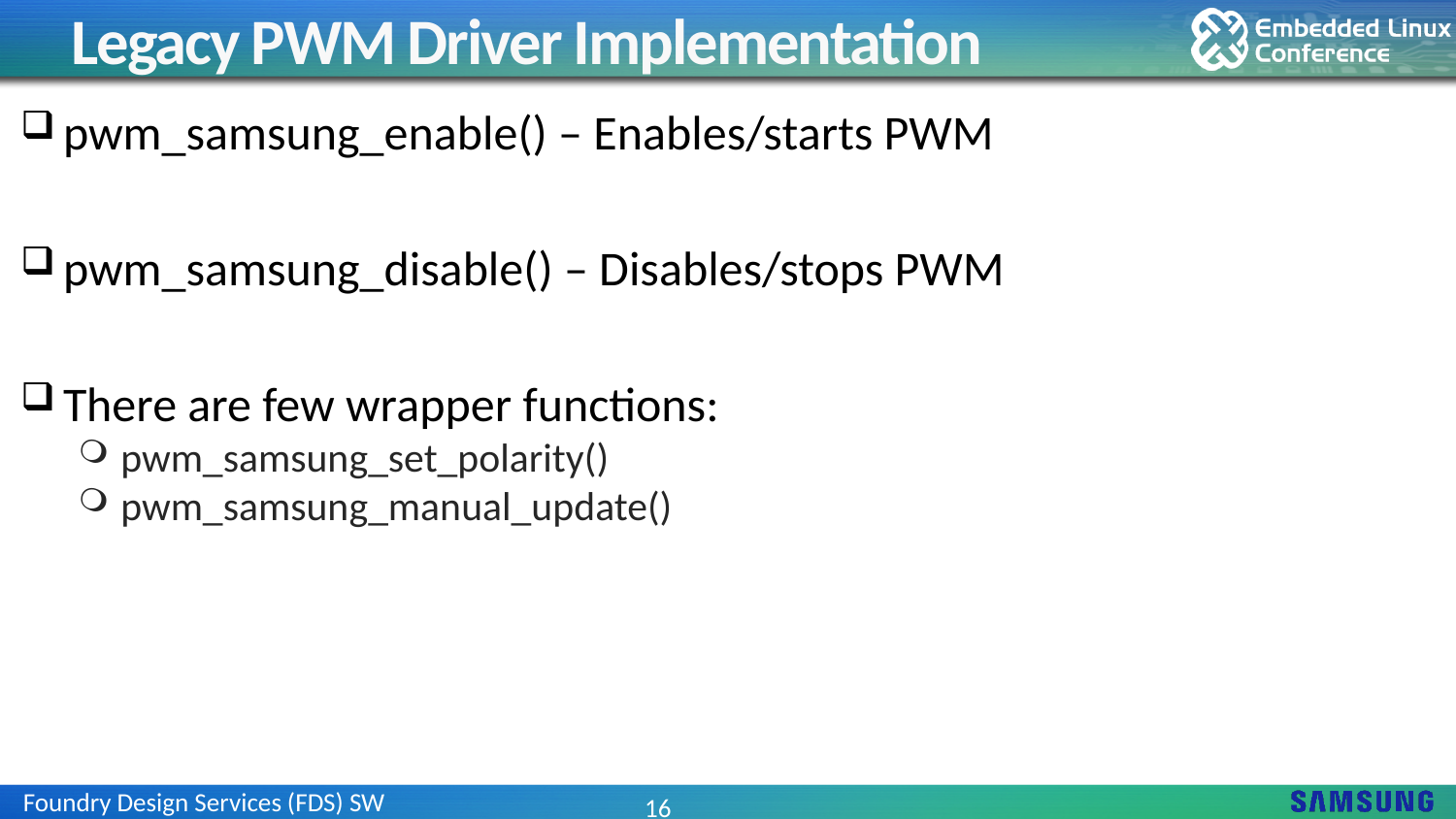

# Legacy PWM Driver Implementation
pwm_samsung_enable() – Enables/starts PWM

pwm_samsung_disable() – Disables/stops PWM

There are few wrapper functions:
pwm_samsung_set_polarity()
pwm_samsung_manual_update()